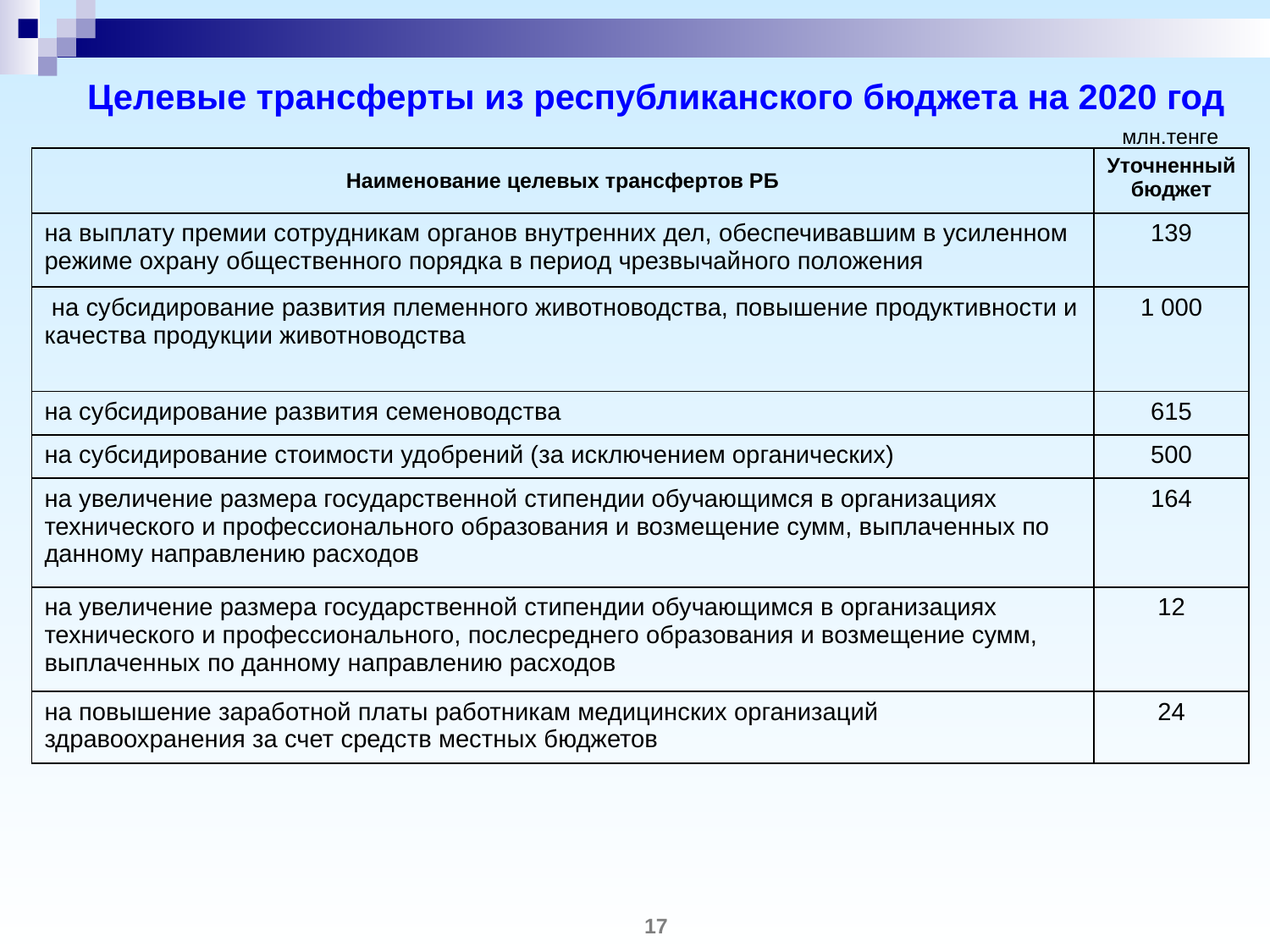

Целевые трансферты из республиканского бюджета на 2020 год
млн.тенге
| Наименование целевых трансфертов РБ | Уточненный бюджет |
| --- | --- |
| на выплату премии сотрудникам органов внутренних дел, обеспечивавшим в усиленном режиме охрану общественного порядка в период чрезвычайного положения | 139 |
| на субсидирование развития племенного животноводства, повышение продуктивности и качества продукции животноводства | 1 000 |
| на субсидирование развития семеноводства | 615 |
| на субсидирование стоимости удобрений (за исключением органических) | 500 |
| на увеличение размера государственной стипендии обучающимся в организациях технического и профессионального образования и возмещение сумм, выплаченных по данному направлению расходов | 164 |
| на увеличение размера государственной стипендии обучающимся в организациях технического и профессионального, послесреднего образования и возмещение сумм, выплаченных по данному направлению расходов | 12 |
| на повышение заработной платы работникам медицинских организаций здравоохранения за счет средств местных бюджетов | 24 |
17